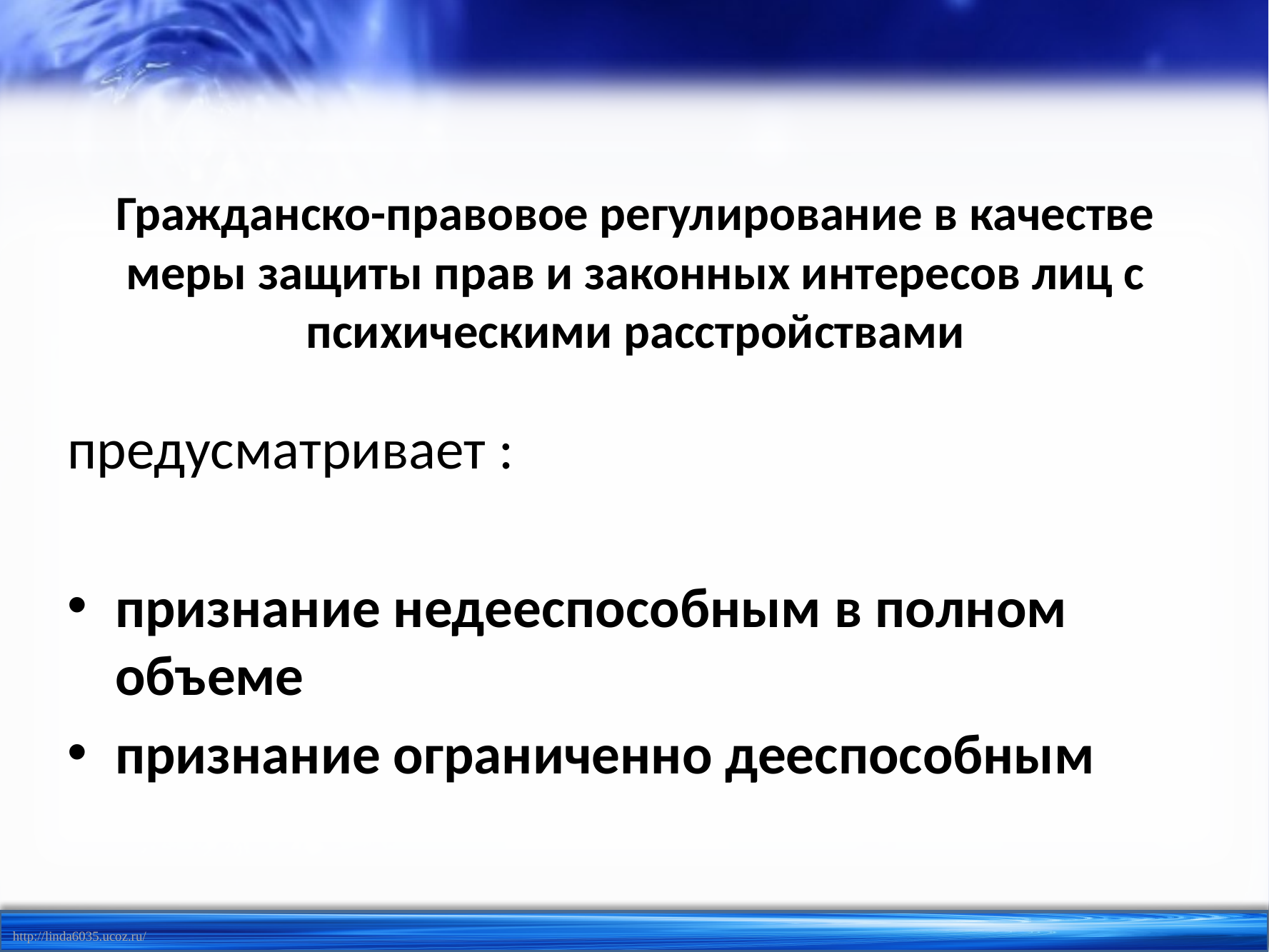

# Гражданско-правовое регулирование в качестве меры защиты прав и законных интересов лиц с психическими расстройствами
предусматривает :

признание недееспособным в полном объеме
признание ограниченно дееспособным